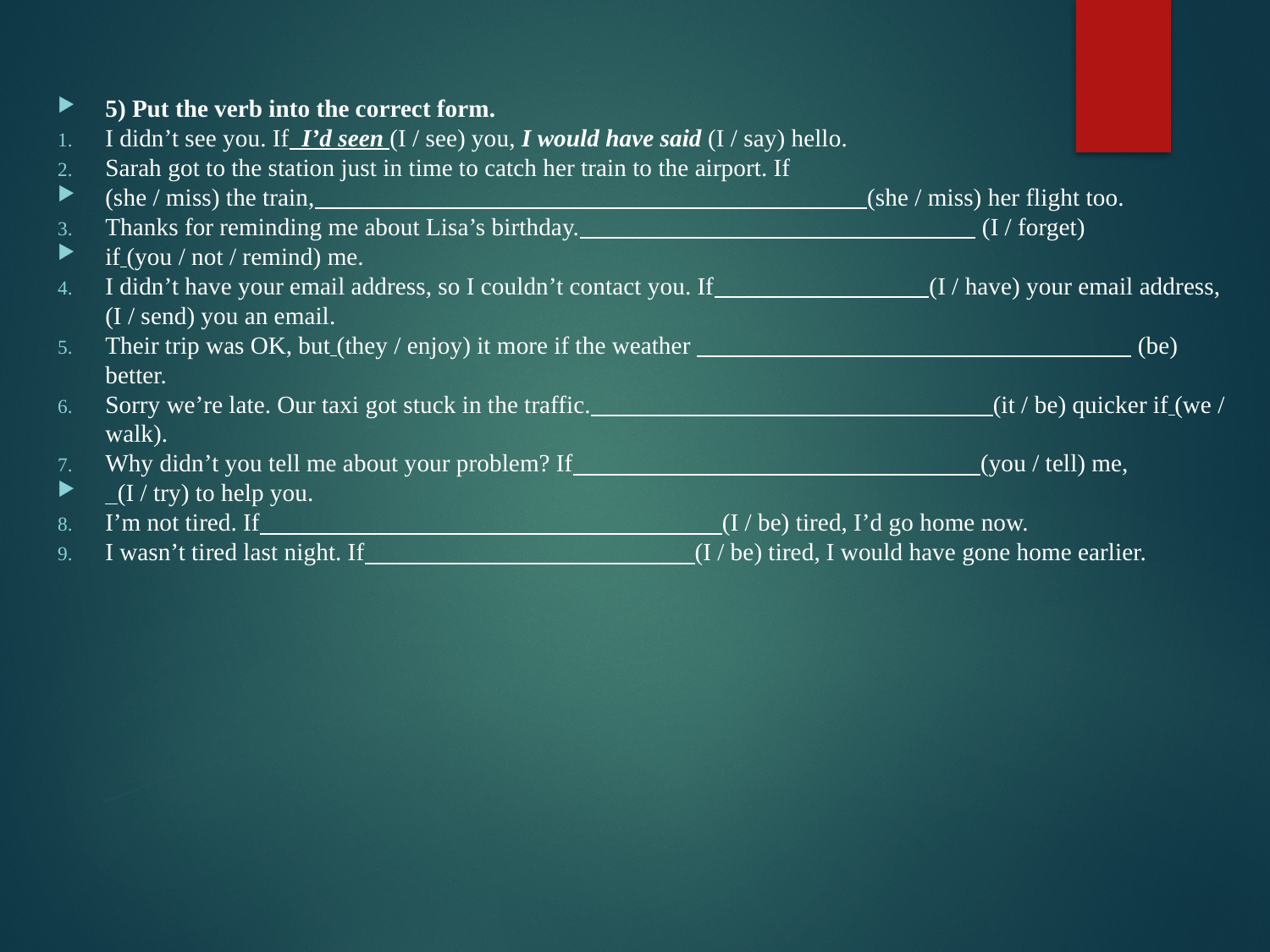

5) Put the verb into the correct form.
I didn’t see you. If  I’d seen (I / see) you, I would have said (I / say) hello.
Sarah got to the station just in time to catch her train to the airport. If
(she / miss) the train,                                                                                          (she / miss) her flight too.
Thanks for reminding me about Lisa’s birthday.                                                                         (I / forget)
if (you / not / remind) me.
I didn’t have your email address, so I couldn’t contact you. If                                       (I / have) your email address, (I / send) you an email.
Their trip was OK, but (they / enjoy) it more if the weather                                                                                 (be) better.
Sorry we’re late. Our taxi got stuck in the traffic.                                                                         (it / be) quicker if (we / walk).
Why didn’t you tell me about your problem? If                                                                          (you / tell) me,
  (I / try) to help you.
I’m not tired. If                                                                                    (I / be) tired, I’d go home now.
I wasn’t tired last night. If                                                            (I / be) tired, I would have gone home earlier.